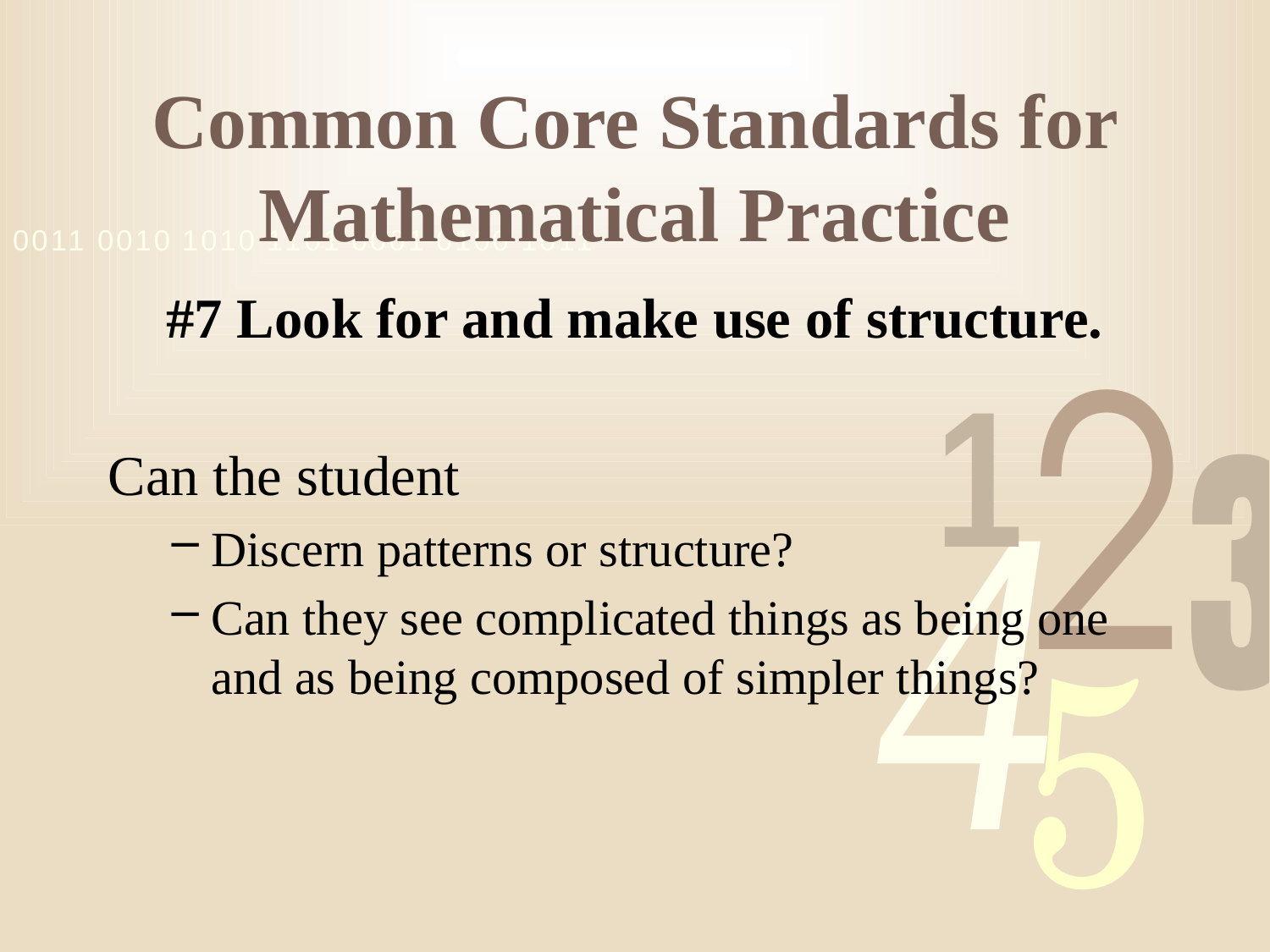

# Common Core Standards for Mathematical Practice
#7 Look for and make use of structure.

Can the student
Discern patterns or structure?
Can they see complicated things as being one and as being composed of simpler things?